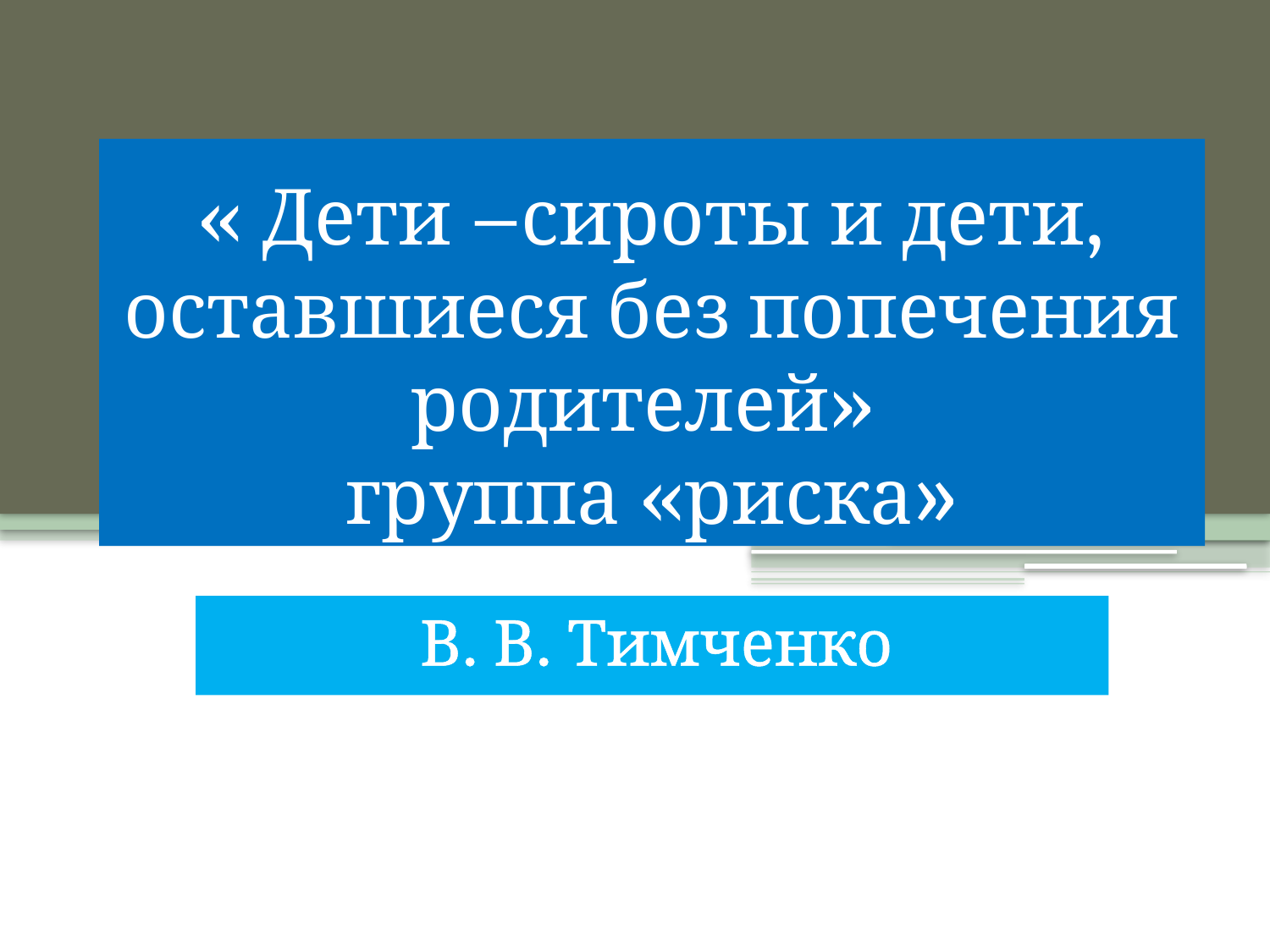

# « Дети –сироты и дети, оставшиеся без попечения родителей» группа «риска»
В. В. Тимченко